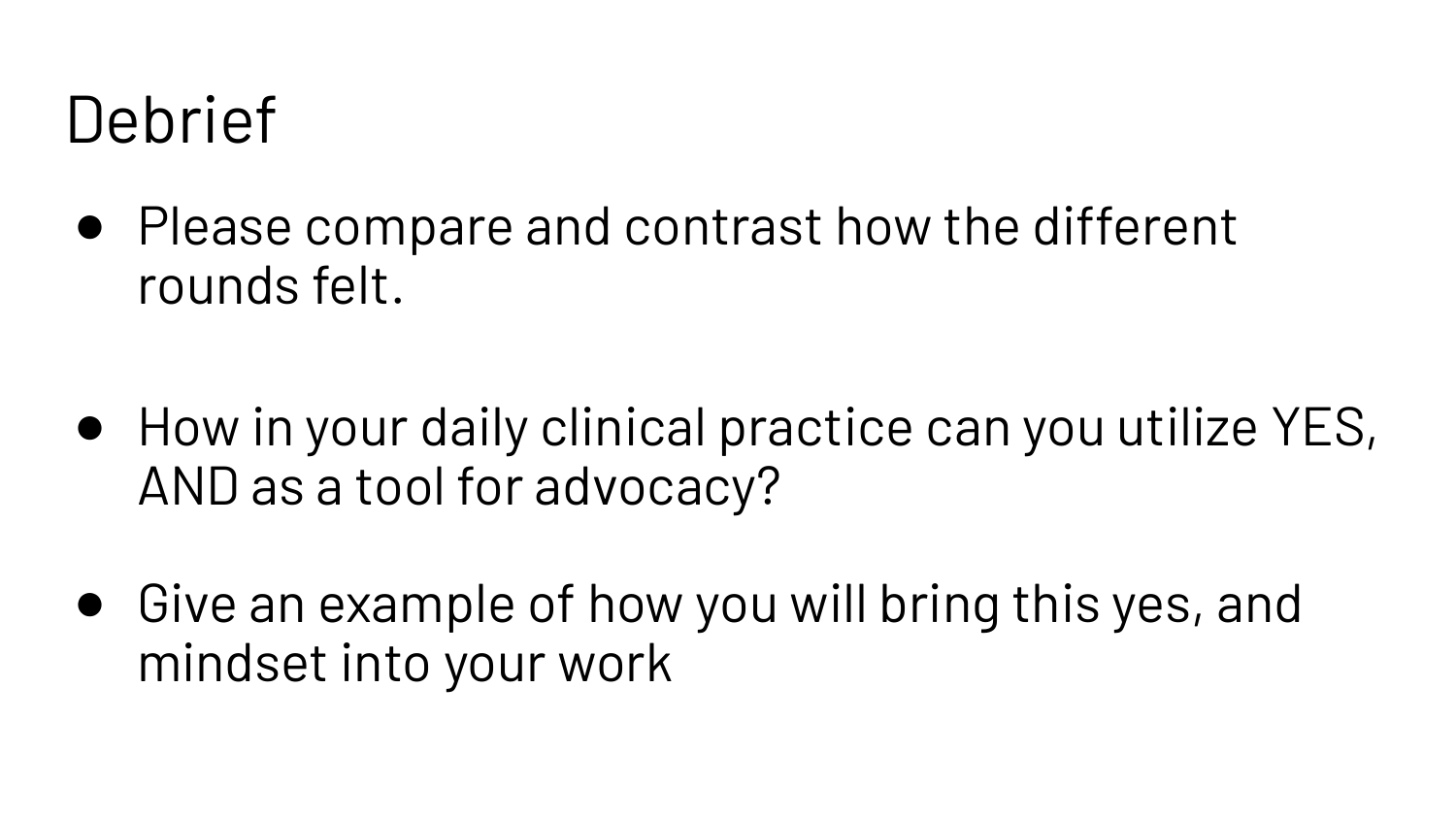

# Debrief
Please compare and contrast how the different rounds felt.

How in your daily clinical practice can you utilize YES, AND as a tool for advocacy?

Give an example of how you will bring this yes, and mindset into your work